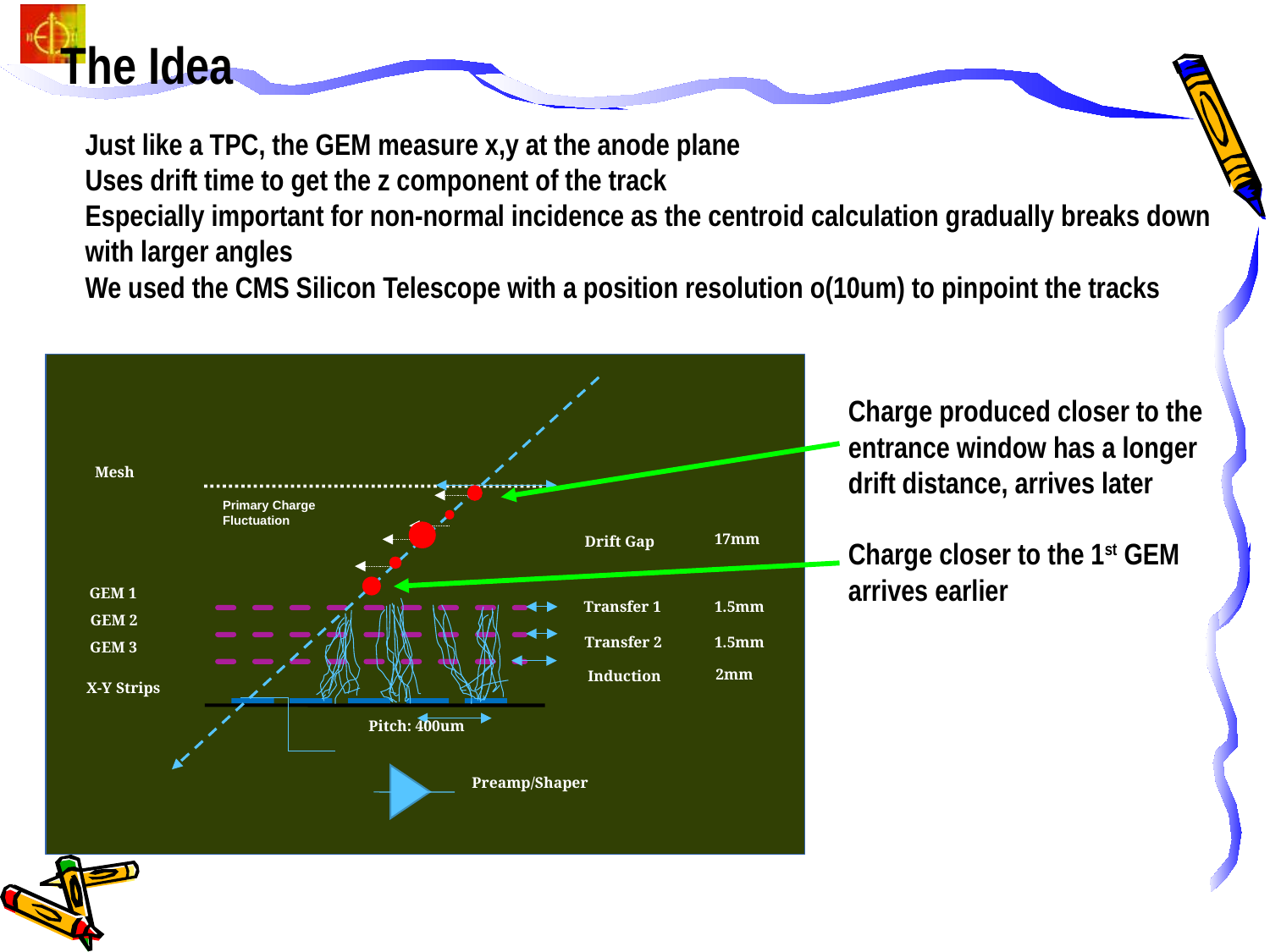

The Idea
Just like a TPC, the GEM measure x,y at the anode plane
Uses drift time to get the z component of the track
Especially important for non-normal incidence as the centroid calculation gradually breaks down with larger angles
We used the CMS Silicon Telescope with a position resolution o(10um) to pinpoint the tracks

Mesh

Primary Charge
Fluctuation

17mm
Drift Gap

GEM 1
Transfer 1
1.5mm

GEM 2

Transfer 2
1.5mm
GEM 3

2mm

Induction
X-Y Strips

Pitch: 400um
Preamp/Shaper

Charge produced closer to the entrance window has a longer drift distance, arrives later

Charge closer to the 1st GEM arrives earlier